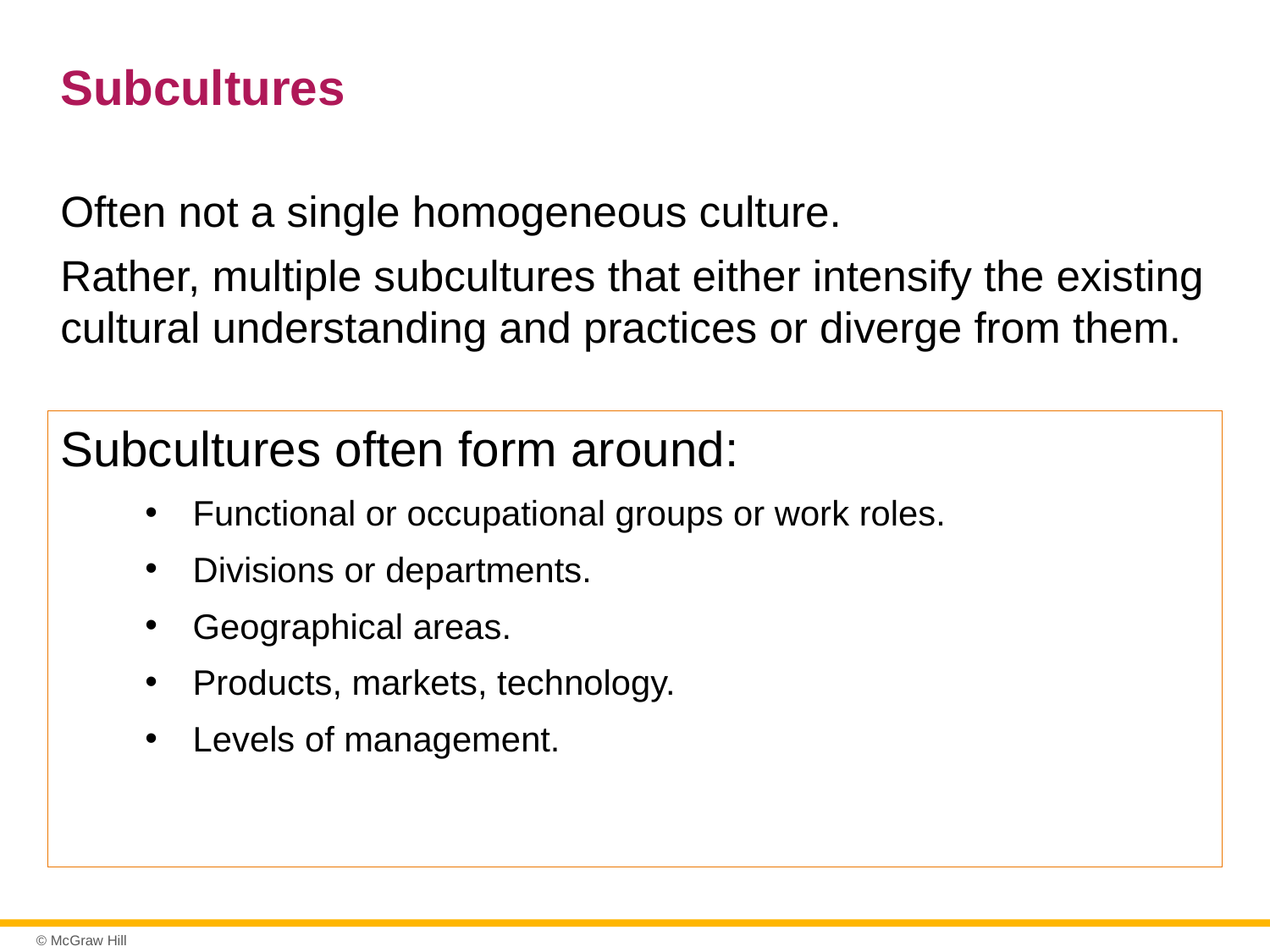

# Subcultures
Often not a single homogeneous culture.
Rather, multiple subcultures that either intensify the existing cultural understanding and practices or diverge from them.

Subcultures often form around:
Functional or occupational groups or work roles.
Divisions or departments.
Geographical areas.
Products, markets, technology.
Levels of management.